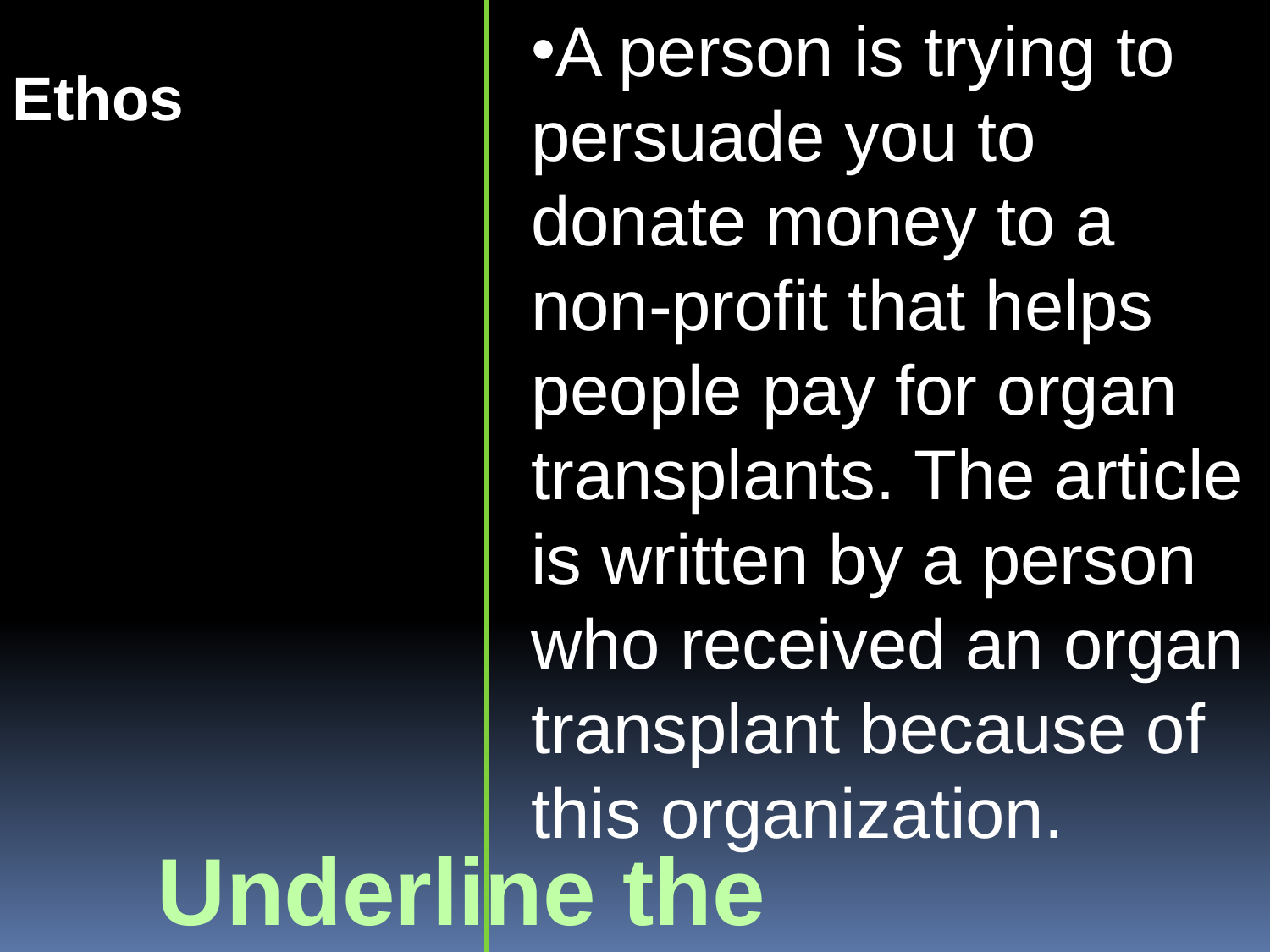

A person is trying to persuade you to donate money to a non-profit that helps people pay for organ transplants. The article is written by a person who received an organ transplant because of this organization.

Ethos
Underline the ETHOS